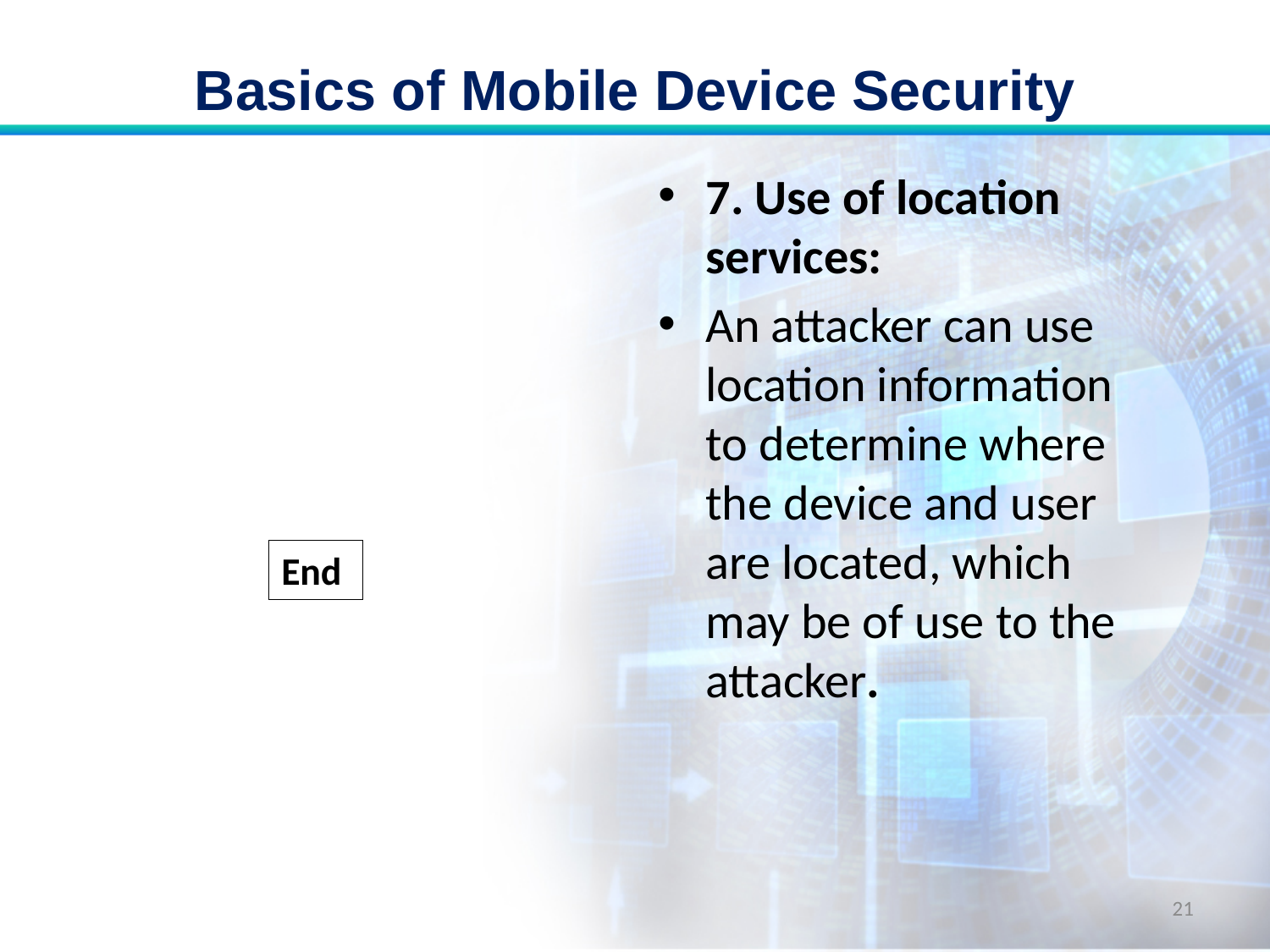

# Basics of Mobile Device Security
7. Use of location services:
An attacker can use location information to determine where the device and user are located, which may be of use to the attacker.
End
21